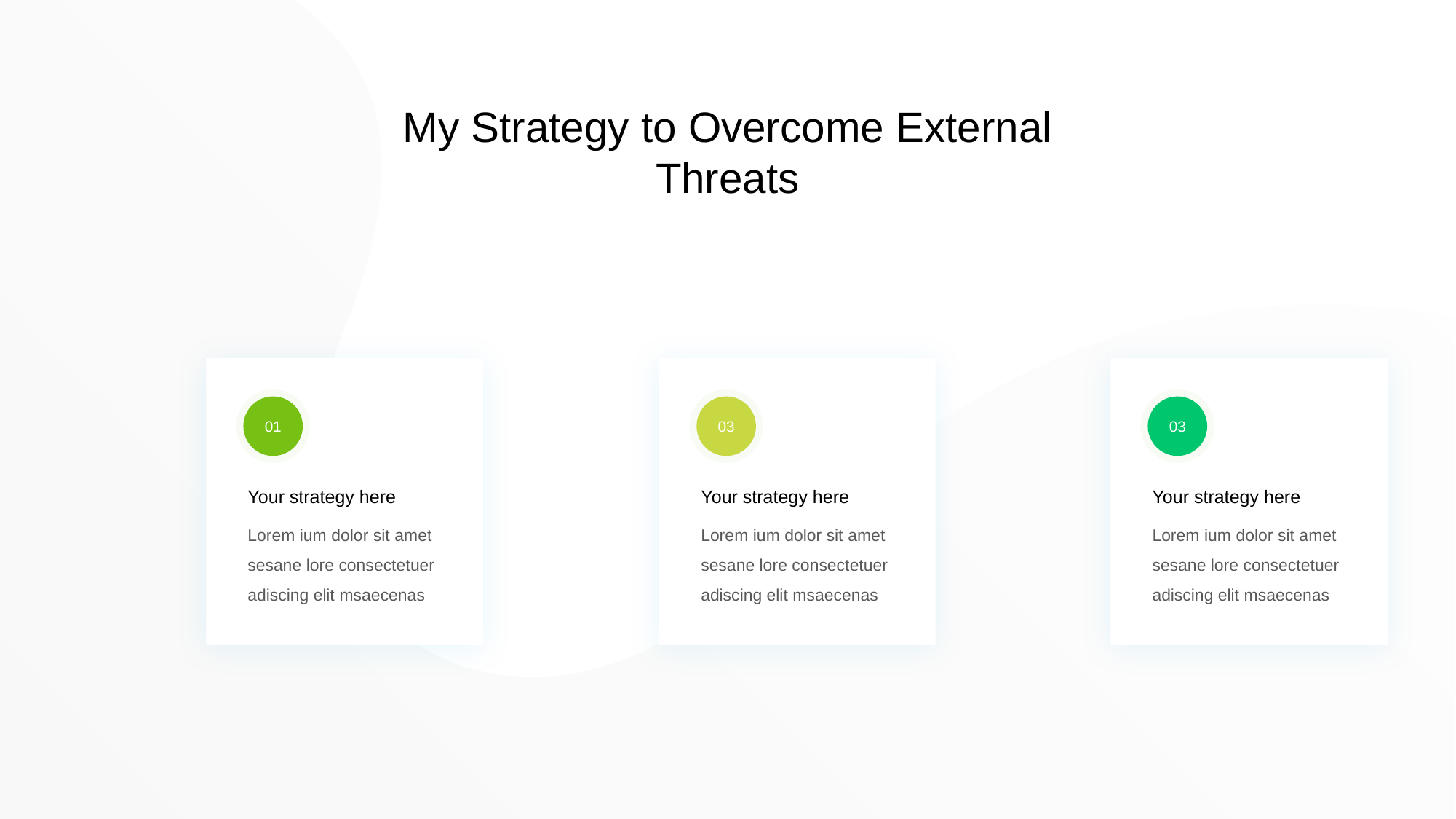

My Strategy to Overcome External Threats

01

03

03
Your strategy here
Your strategy here
Your strategy here
Lorem ium dolor sit amet sesane lore consectetuer adiscing elit msaecenas
Lorem ium dolor sit amet sesane lore consectetuer adiscing elit msaecenas
Lorem ium dolor sit amet sesane lore consectetuer adiscing elit msaecenas